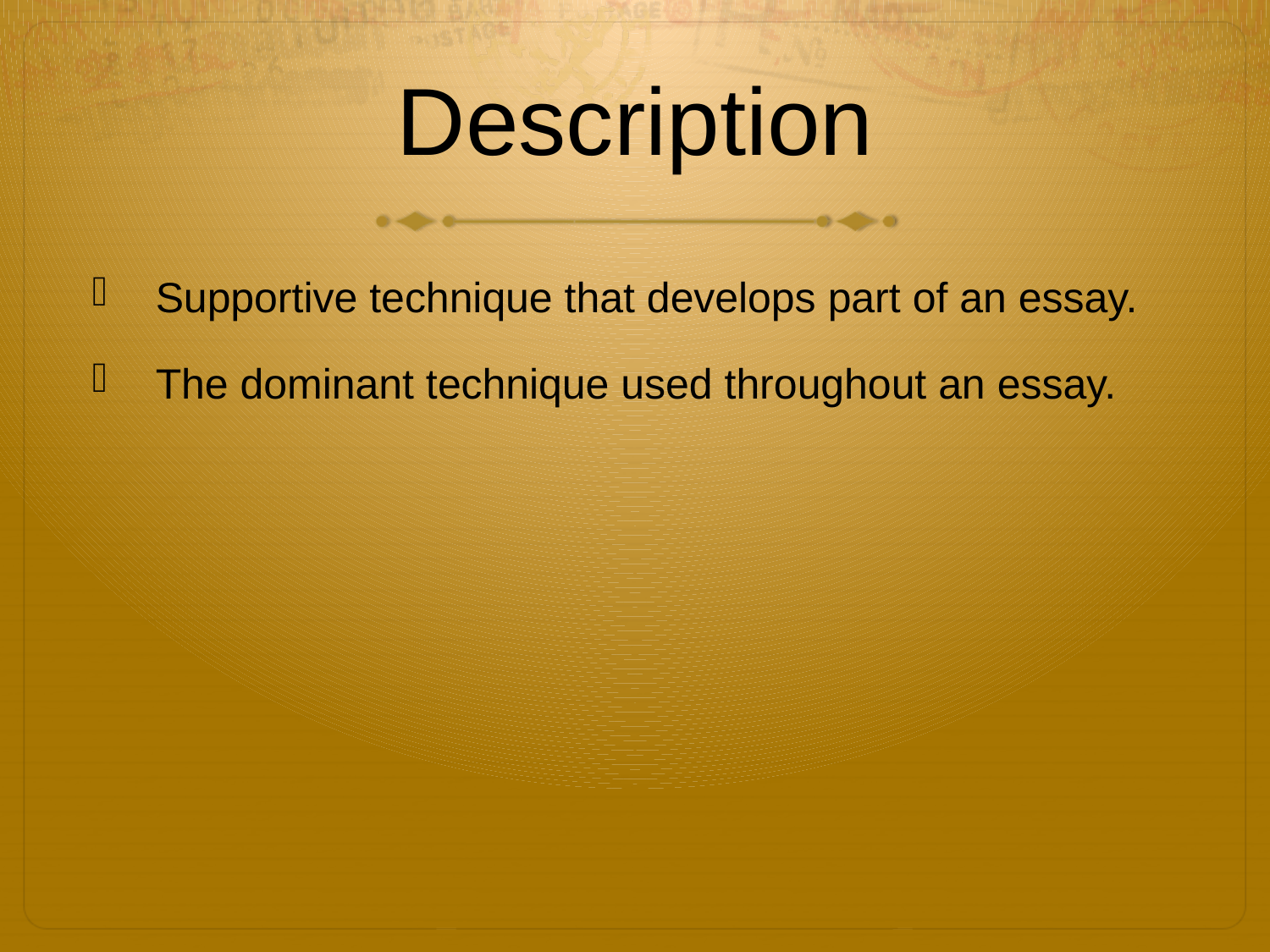

# Description
Supportive technique that develops part of an essay.
The dominant technique used throughout an essay.